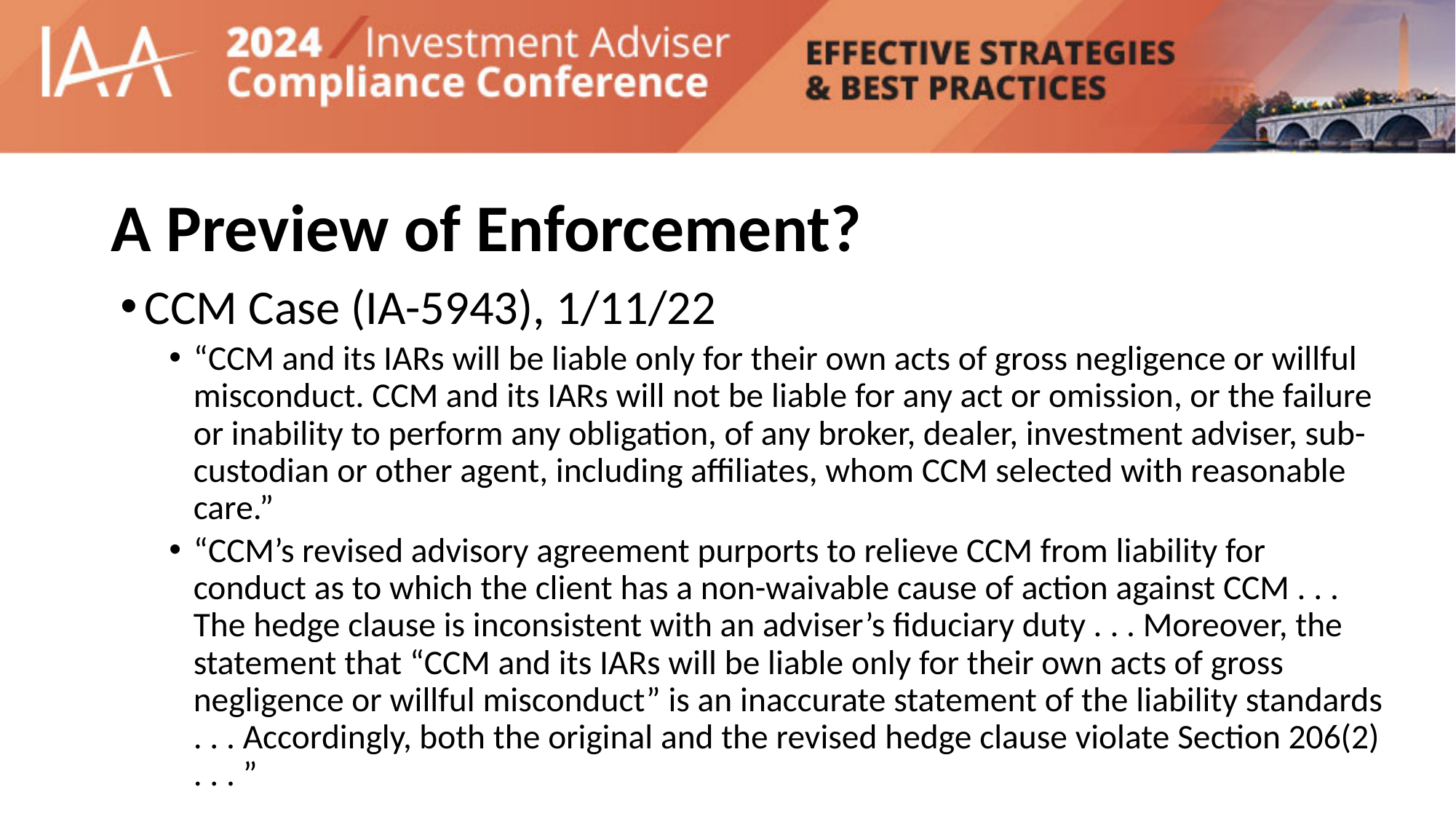

# A Preview of Enforcement?
CCM Case (IA-5943), 1/11/22
“CCM and its IARs will be liable only for their own acts of gross negligence or willful misconduct. CCM and its IARs will not be liable for any act or omission, or the failure or inability to perform any obligation, of any broker, dealer, investment adviser, sub-custodian or other agent, including affiliates, whom CCM selected with reasonable care.”
“CCM’s revised advisory agreement purports to relieve CCM from liability for conduct as to which the client has a non-waivable cause of action against CCM . . . The hedge clause is inconsistent with an adviser’s fiduciary duty . . . Moreover, the statement that “CCM and its IARs will be liable only for their own acts of gross negligence or willful misconduct” is an inaccurate statement of the liability standards . . . Accordingly, both the original and the revised hedge clause violate Section 206(2) . . . ”